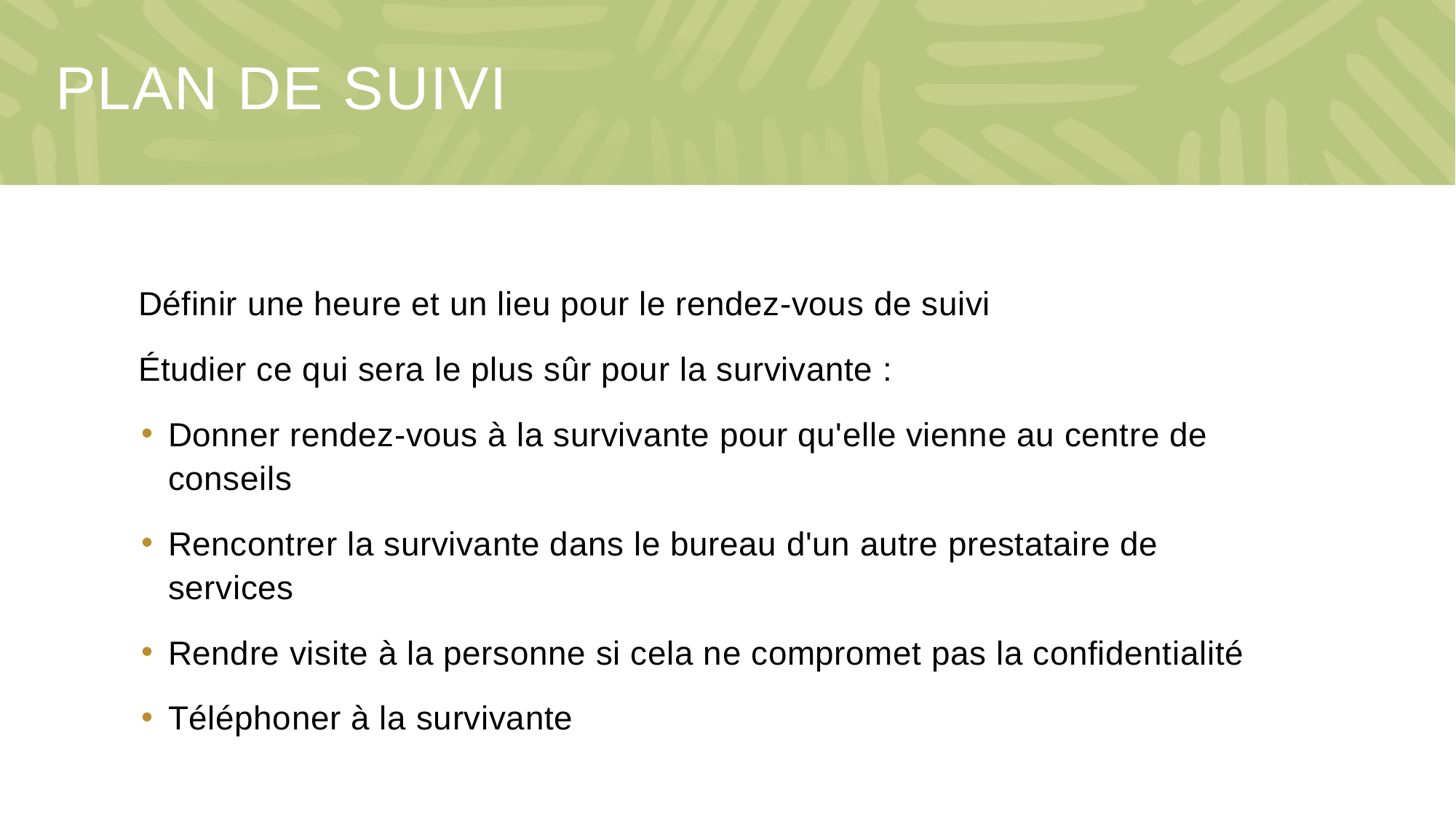

# Plan de suivi
Définir une heure et un lieu pour le rendez-vous de suivi
Étudier ce qui sera le plus sûr pour la survivante :
Donner rendez-vous à la survivante pour qu'elle vienne au centre de conseils
Rencontrer la survivante dans le bureau d'un autre prestataire de services
Rendre visite à la personne si cela ne compromet pas la confidentialité
Téléphoner à la survivante